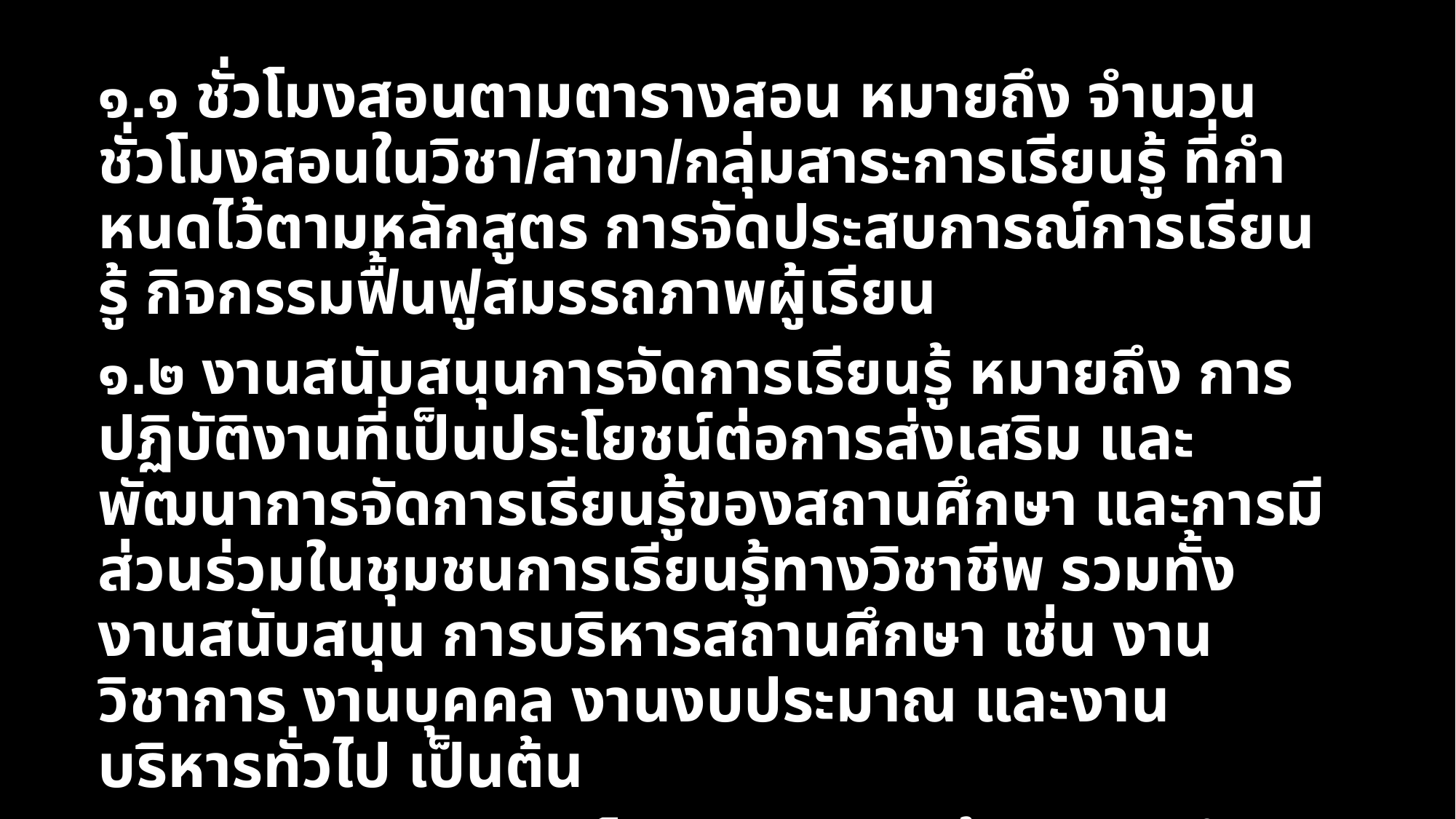

๑.๑ ชั่วโมงสอนตามตารางสอน หมายถึง จํานวนชั่วโมงสอนในวิชา/สาขา/กลุ่มสาระการเรียนรู้ ที่กําหนดไว้ตามหลักสูตร การจัดประสบการณ์การเรียนรู้ กิจกรรมฟื้นฟูสมรรถภาพผู้เรียน
๑.๒ งานสนับสนุนการจัดการเรียนรู้ หมายถึง การปฏิบัติงานที่เป็นประโยชน์ต่อการส่งเสริม และพัฒนาการจัดการเรียนรู้ของสถานศึกษา และการมีส่วนร่วมในชุมชนการเรียนรู้ทางวิชาชีพ รวมทั้งงานสนับสนุน การบริหารสถานศึกษา เช่น งานวิชาการ งานบุคคล งานงบประมาณ และงานบริหารทั่วไป เป็นต้น
๑.๓ งานตอบสนองนโยบายและจุดเน้น หมายถึง การปฏิบัติงานที่ตอบสนองนโยบายและ จุดเน้นของรัฐบาล กระทรวงศึกษาธิการ และส่วนราชการต้นสังกัด